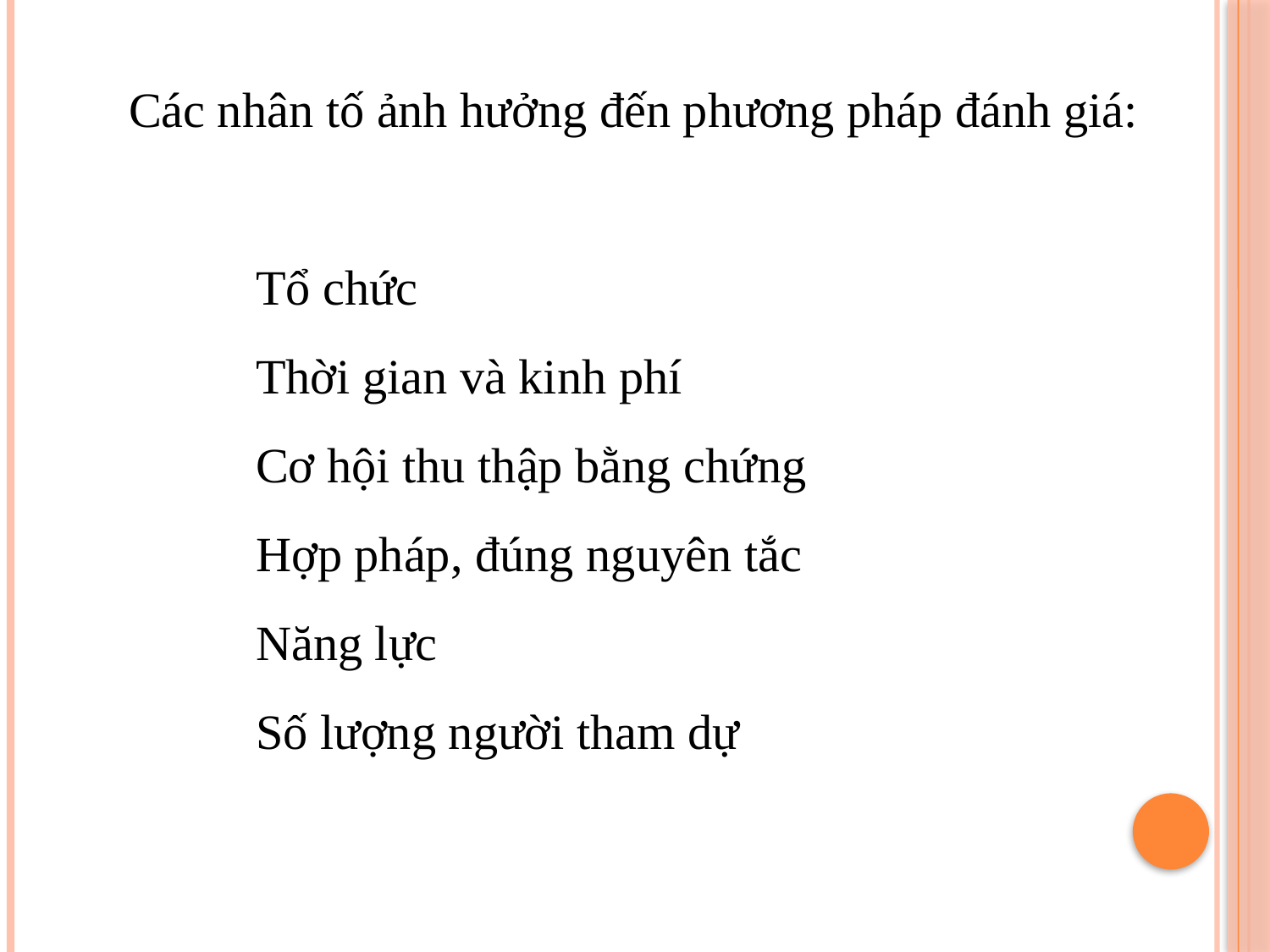

Các nhân tố ảnh hưởng đến phương pháp đánh giá:

	Tổ chức
	Thời gian và kinh phí
	Cơ hội thu thập bằng chứng
	Hợp pháp, đúng nguyên tắc
	Năng lực
	Số lượng người tham dự